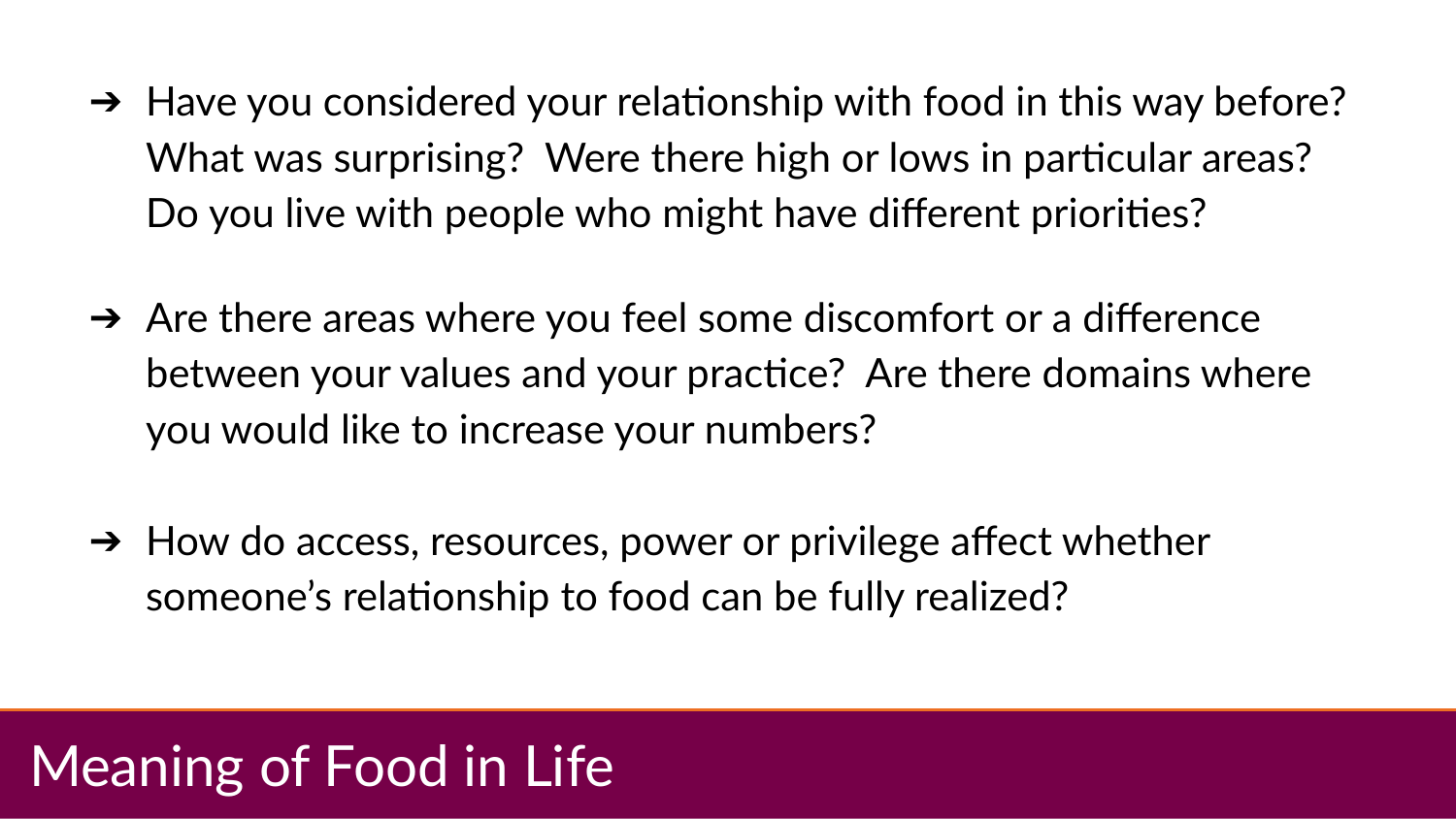

Have you considered your relationship with food in this way before?  What was surprising?  Were there high or lows in particular areas?  Do you live with people who might have different priorities?
Are there areas where you feel some discomfort or a difference between your values and your practice?  Are there domains where you would like to increase your numbers?
How do access, resources, power or privilege affect whether someone’s relationship to food can be fully realized?
# Meaning of Food in Life